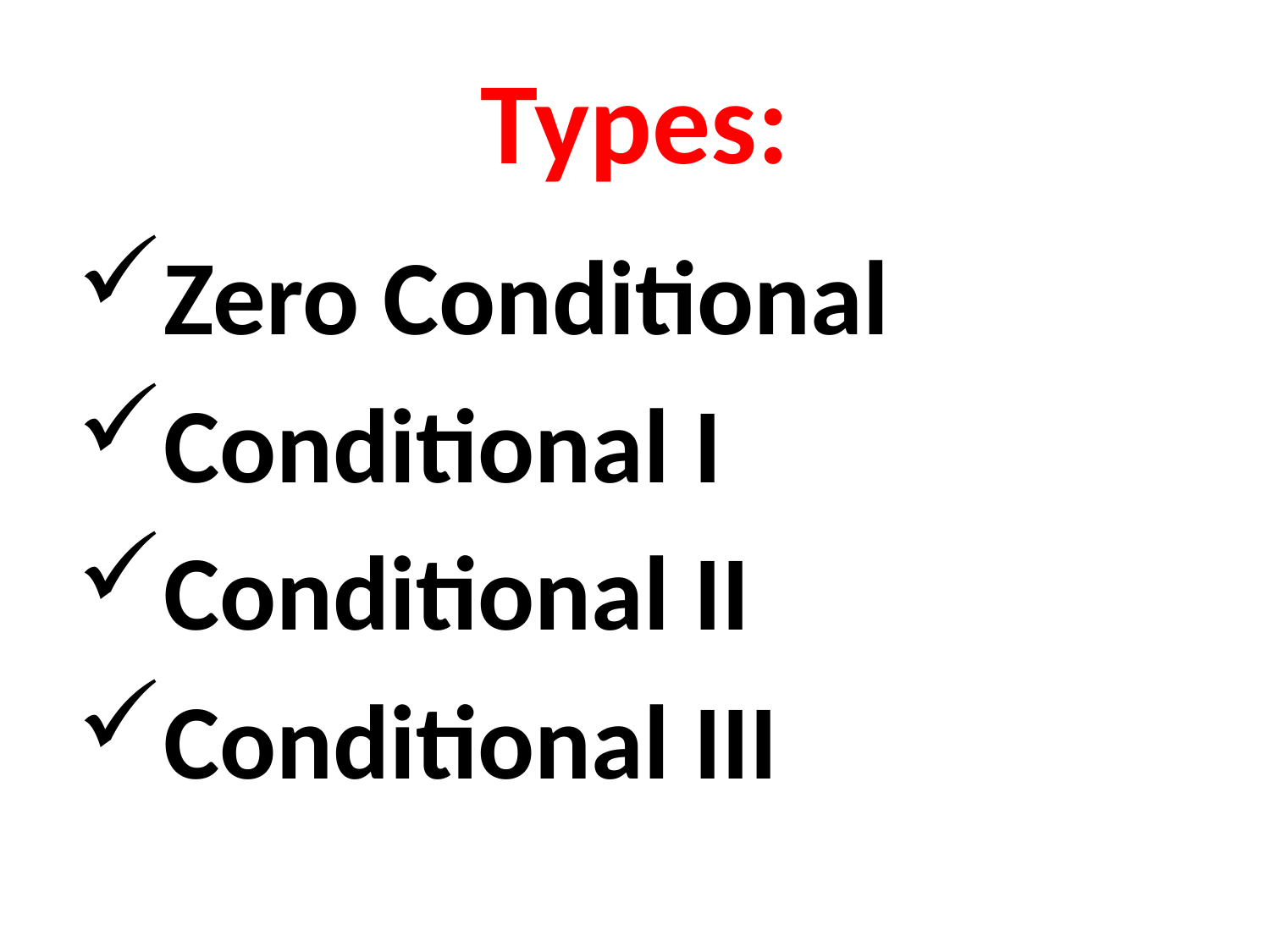

# Types:
Zero Conditional
Conditional I
Conditional II
Conditional III